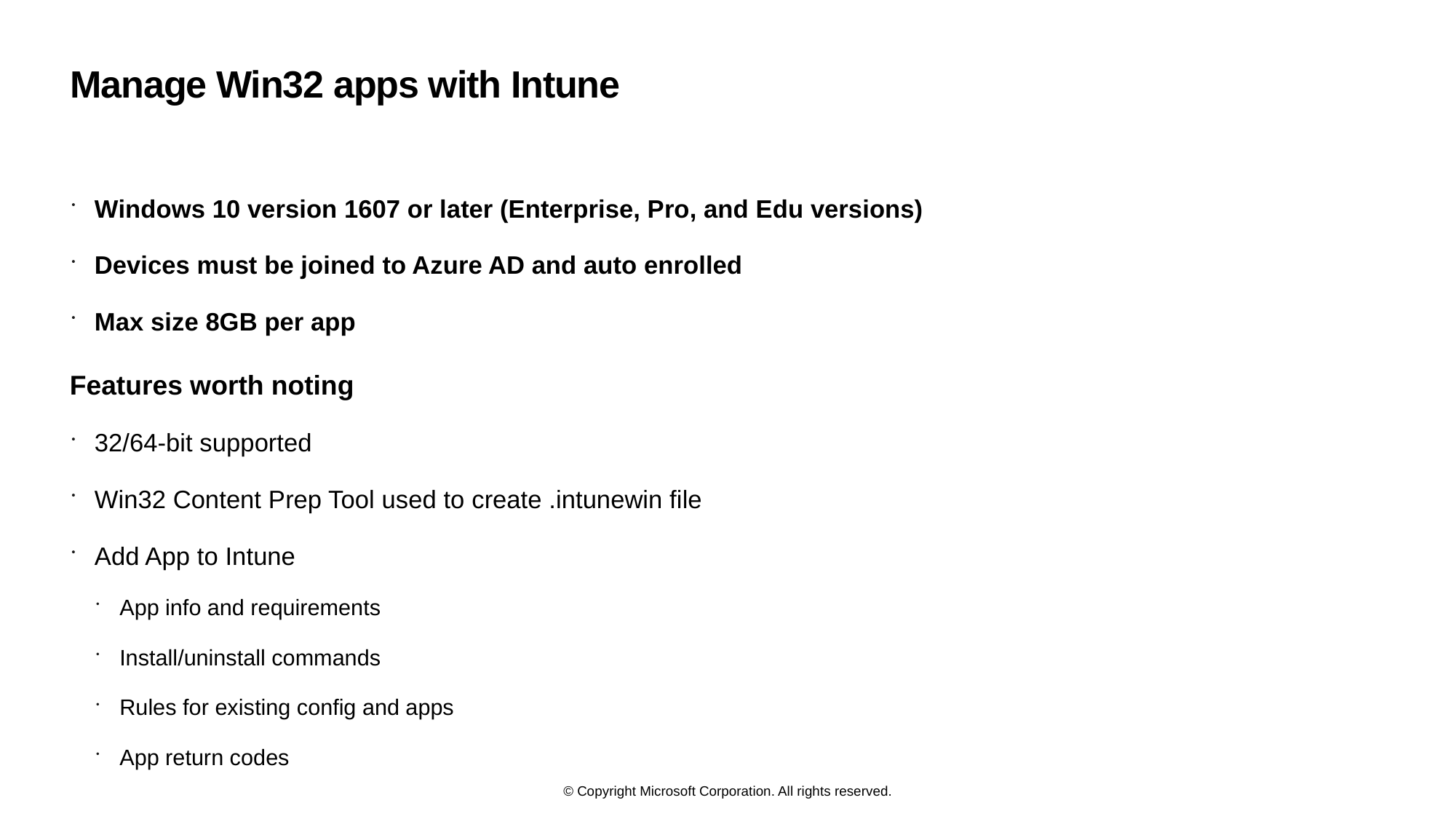

# Manage Win32 apps with Intune
Windows 10 version 1607 or later (Enterprise, Pro, and Edu versions)
Devices must be joined to Azure AD and auto enrolled
Max size 8GB per app

Features worth noting
32/64-bit supported
Win32 Content Prep Tool used to create .intunewin file
Add App to Intune
App info and requirements
Install/uninstall commands
Rules for existing config and apps
App return codes